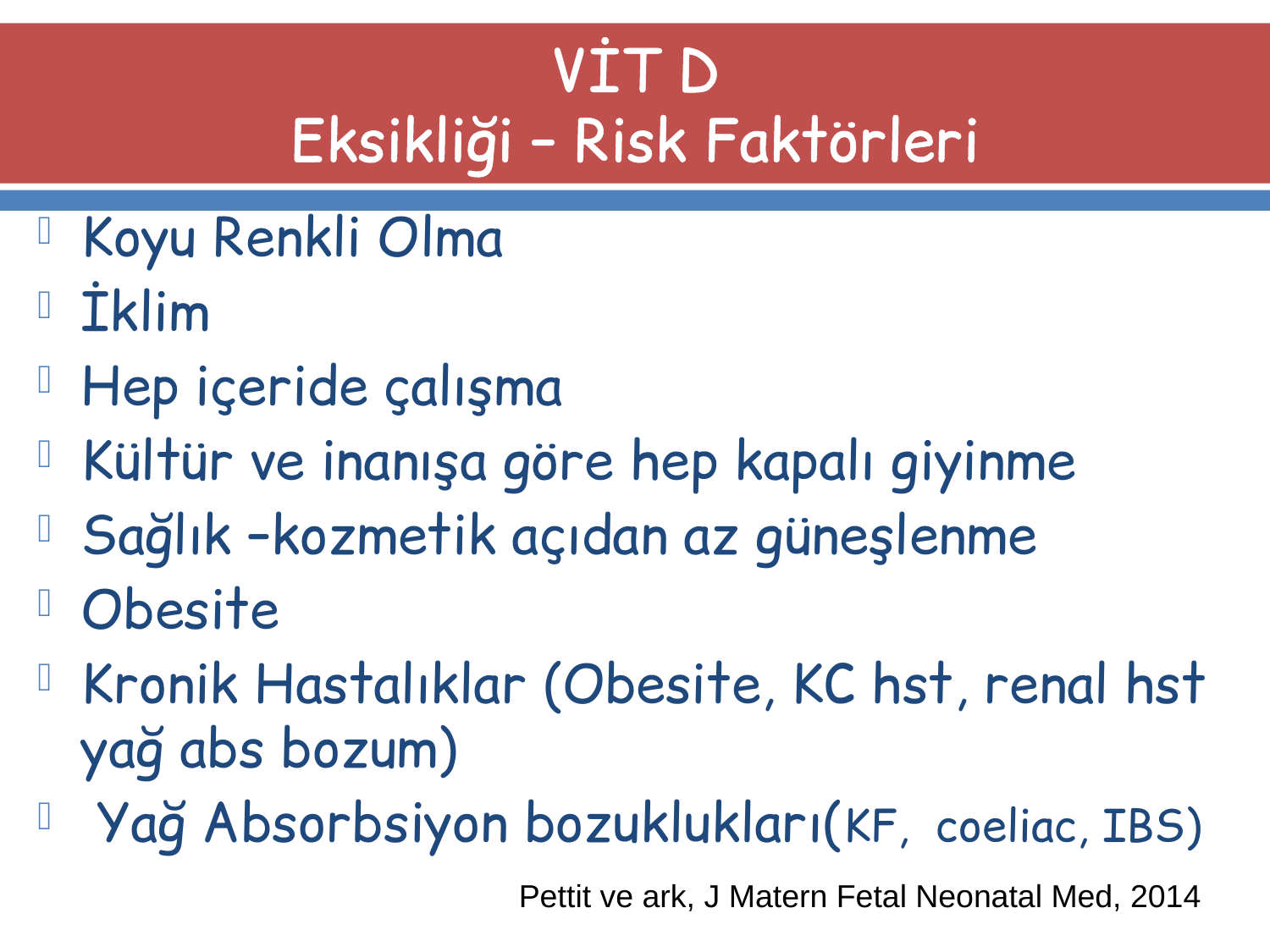

# VİT D Eksikliği – Risk Faktörleri
Koyu Renkli Olma
İklim
Hep içeride çalışma
Kültür ve inanışa göre hep kapalı giyinme
Sağlık –kozmetik açıdan az güneşlenme
Obesite
Kronik Hastalıklar (Obesite, KC hst, renal hst yağ abs bozum)
 Yağ Absorbsiyon bozuklukları(KF,  coeliac, IBS)
Pettit ve ark, J Matern Fetal Neonatal Med, 2014